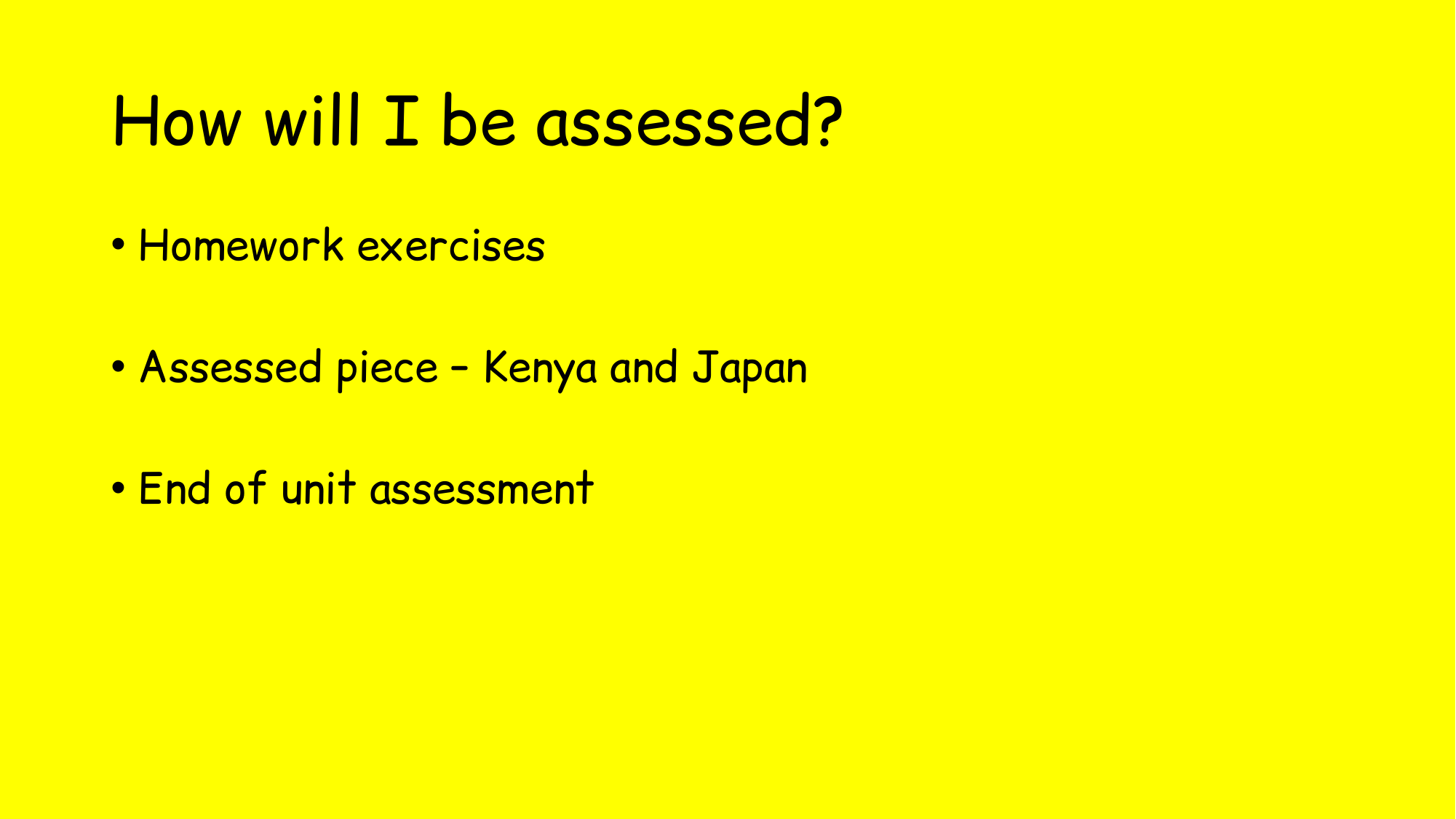

# How will I be assessed?
Homework exercises

Assessed piece – Kenya and Japan

End of unit assessment